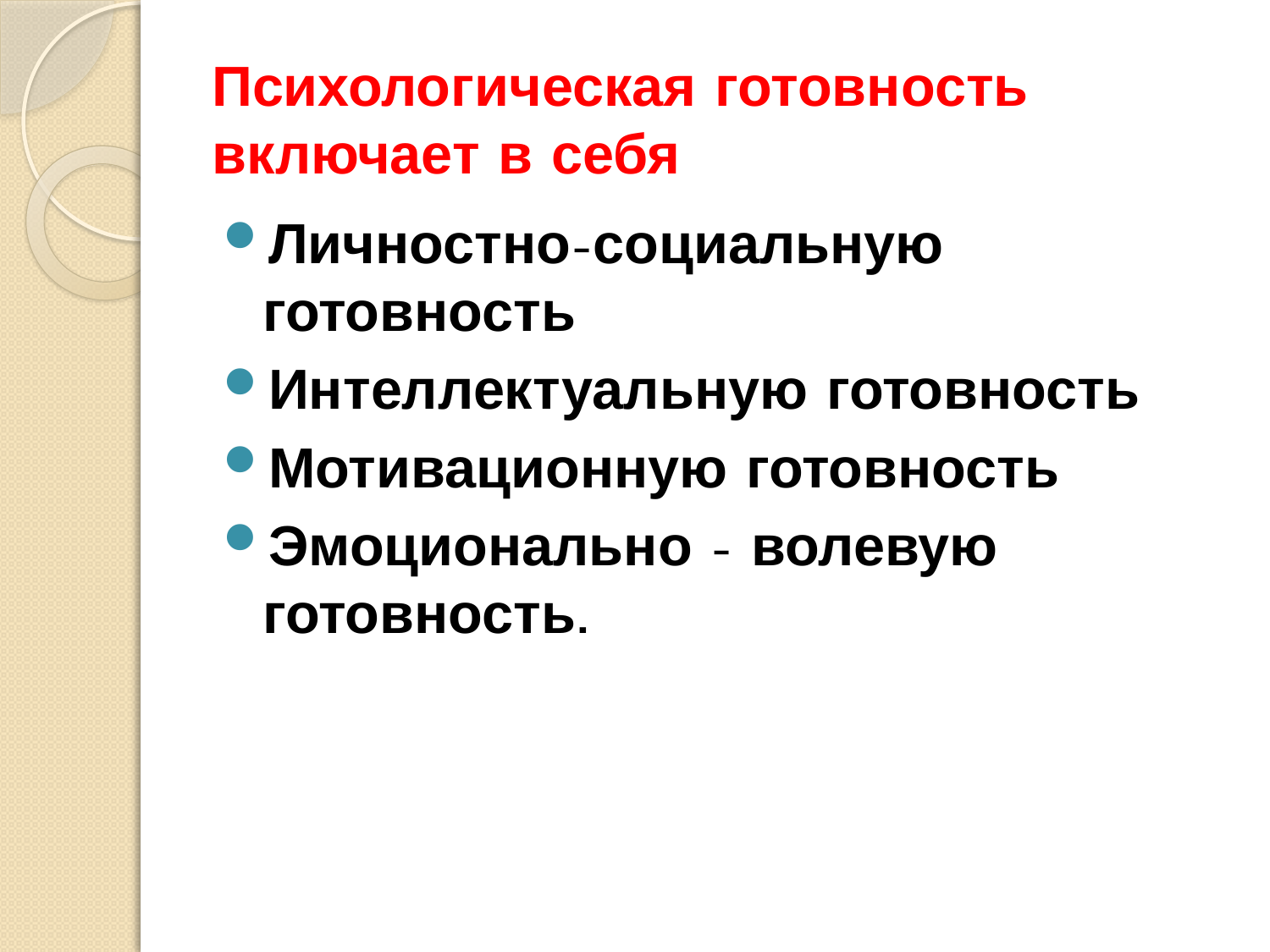

# Психологическая готовность включает в себя
Личностно-социальную готовность
Интеллектуальную готовность
Мотивационную готовность
Эмоционально - волевую готовность.